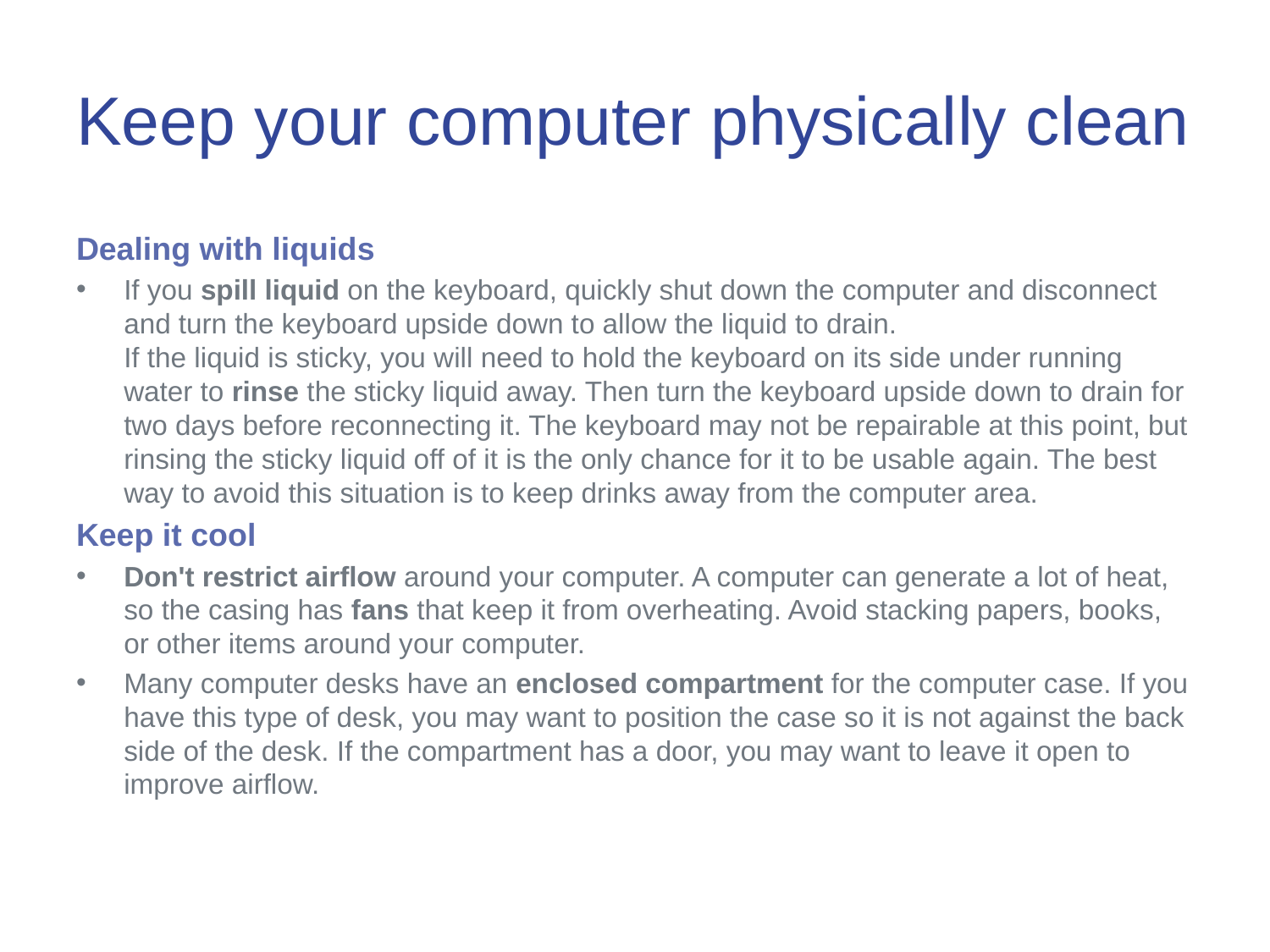

# Keep your computer physically clean
Dealing with liquids
If you spill liquid on the keyboard, quickly shut down the computer and disconnect and turn the keyboard upside down to allow the liquid to drain.
If the liquid is sticky, you will need to hold the keyboard on its side under running water to rinse the sticky liquid away. Then turn the keyboard upside down to drain for two days before reconnecting it. The keyboard may not be repairable at this point, but rinsing the sticky liquid off of it is the only chance for it to be usable again. The best way to avoid this situation is to keep drinks away from the computer area.
Keep it cool
Don't restrict airflow around your computer. A computer can generate a lot of heat, so the casing has fans that keep it from overheating. Avoid stacking papers, books, or other items around your computer.
Many computer desks have an enclosed compartment for the computer case. If you have this type of desk, you may want to position the case so it is not against the back side of the desk. If the compartment has a door, you may want to leave it open to improve airflow.